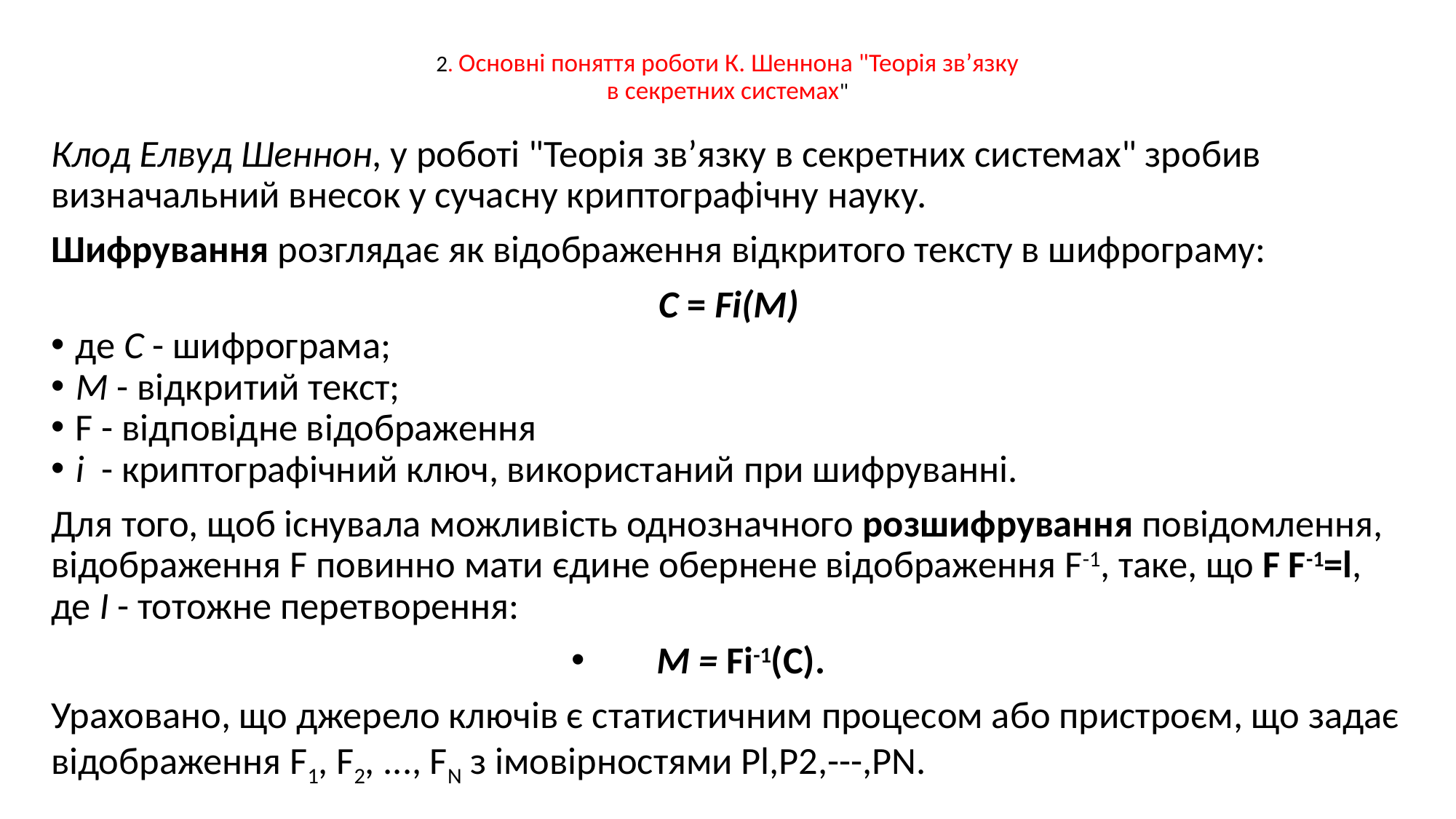

# 2. Основні поняття роботи К. Шеннона "Теорія зв’язку в секретних системах"
Клод Елвуд Шеннон, у роботі "Теорія зв’язку в секретних системах" зробив визначальний внесок у сучасну криптографічну науку.
Шифрування розглядає як відображення відкритого тексту в шифрограму:
C = Fi(M)
де С - шифрограма;
М - відкритий текст;
F - відповідне відображення
і  - криптографічний ключ, використаний при шифруванні.
Для того, щоб існувала можливість однозначного розшифрування повідомлення, відображення F повинно мати єдине обернене відображення F-1, таке, що F F-1=l, де І - тотожне перетворення:
М = Fi-1(C).
Ураховано, що джерело ключів є статистичним процесом або пристроєм, що задає відображення F1, F2, ..., FN з імовірностями Pl,P2,---,PN.